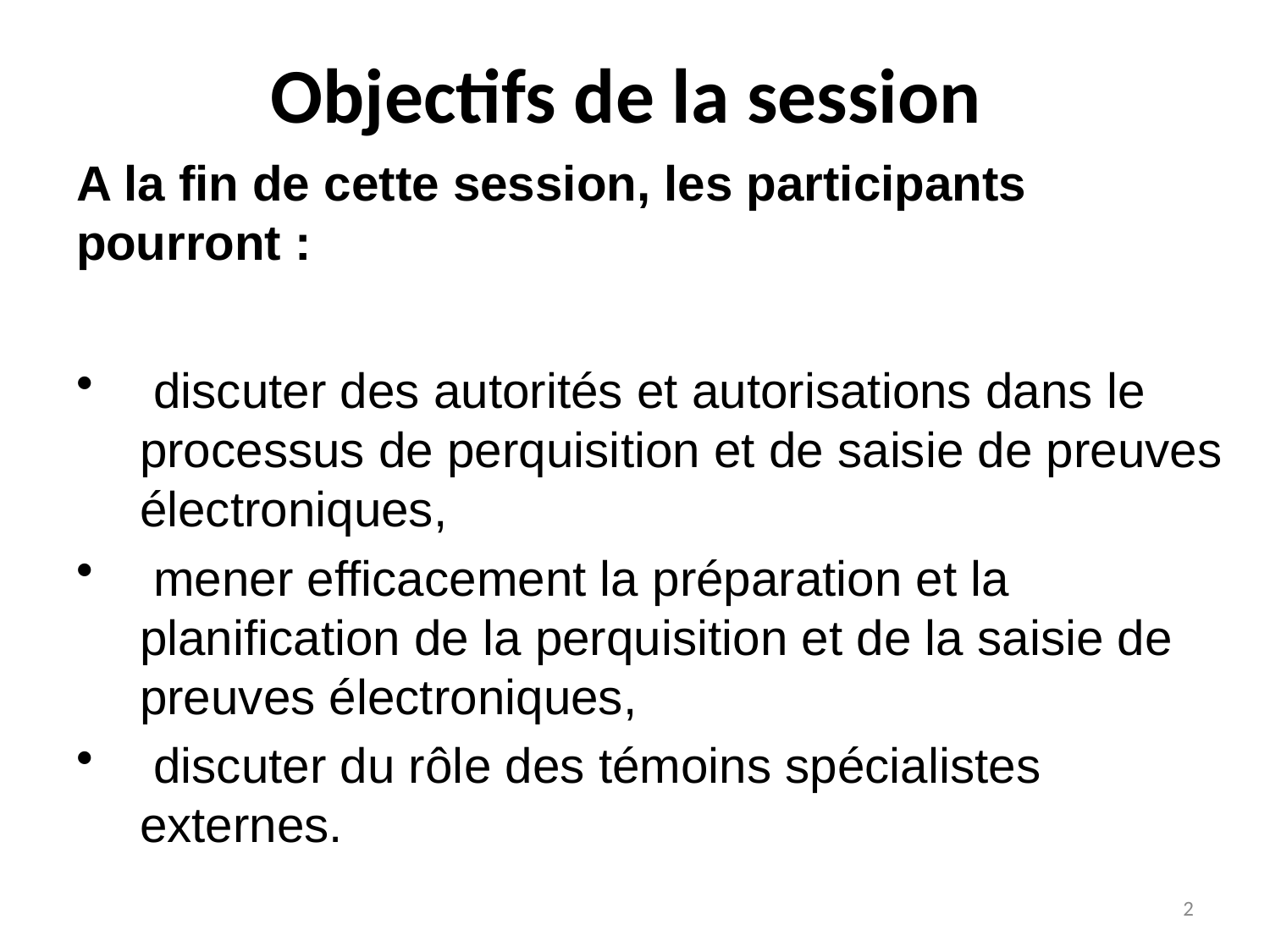

Objectifs de la session
A la fin de cette session, les participants pourront :

 discuter des autorités et autorisations dans le processus de perquisition et de saisie de preuves électroniques,
 mener efficacement la préparation et la planification de la perquisition et de la saisie de preuves électroniques,
 discuter du rôle des témoins spécialistes externes.
# 2